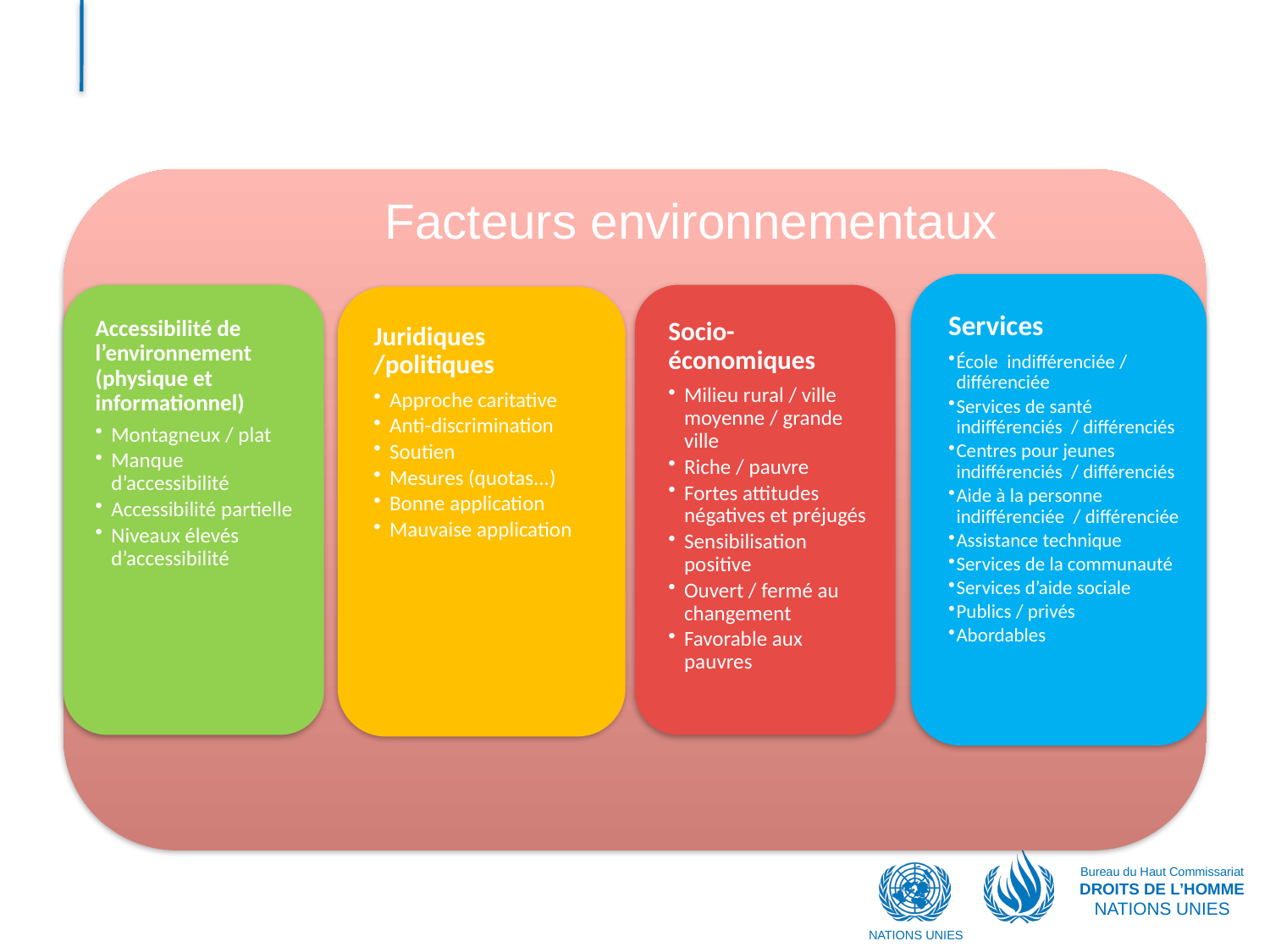

#
Accessibilité de l’environnement (physique et informationnel)‏
Montagneux / plat
Manque d’accessibilité
Accessibilité partielle
Niveaux élevés d’accessibilité
Juridiques /politiques
Approche caritative
Anti-discrimination
Soutien
Mesures (quotas...)‏
Bonne application
Mauvaise application
Socio-économiques
Milieu rural / ville moyenne / grande ville
Riche / pauvre
Fortes attitudes négatives et préjugés
Sensibilisation positive
Ouvert / fermé au changement
Favorable aux pauvres
Services
École  indifférenciée / différenciée
Services de santé  indifférenciés  / différenciés
Centres pour jeunes indifférenciés  / différenciés
Aide à la personne indifférenciée  / différenciée
Assistance technique
Services de la communauté
Services d’aide sociale
Publics / privés
Abordables
Facteurs environnementaux‏
Bureau du Haut Commissariat
DROITS DE L’HOMME
NATIONS UNIES
NATIONS UNIES